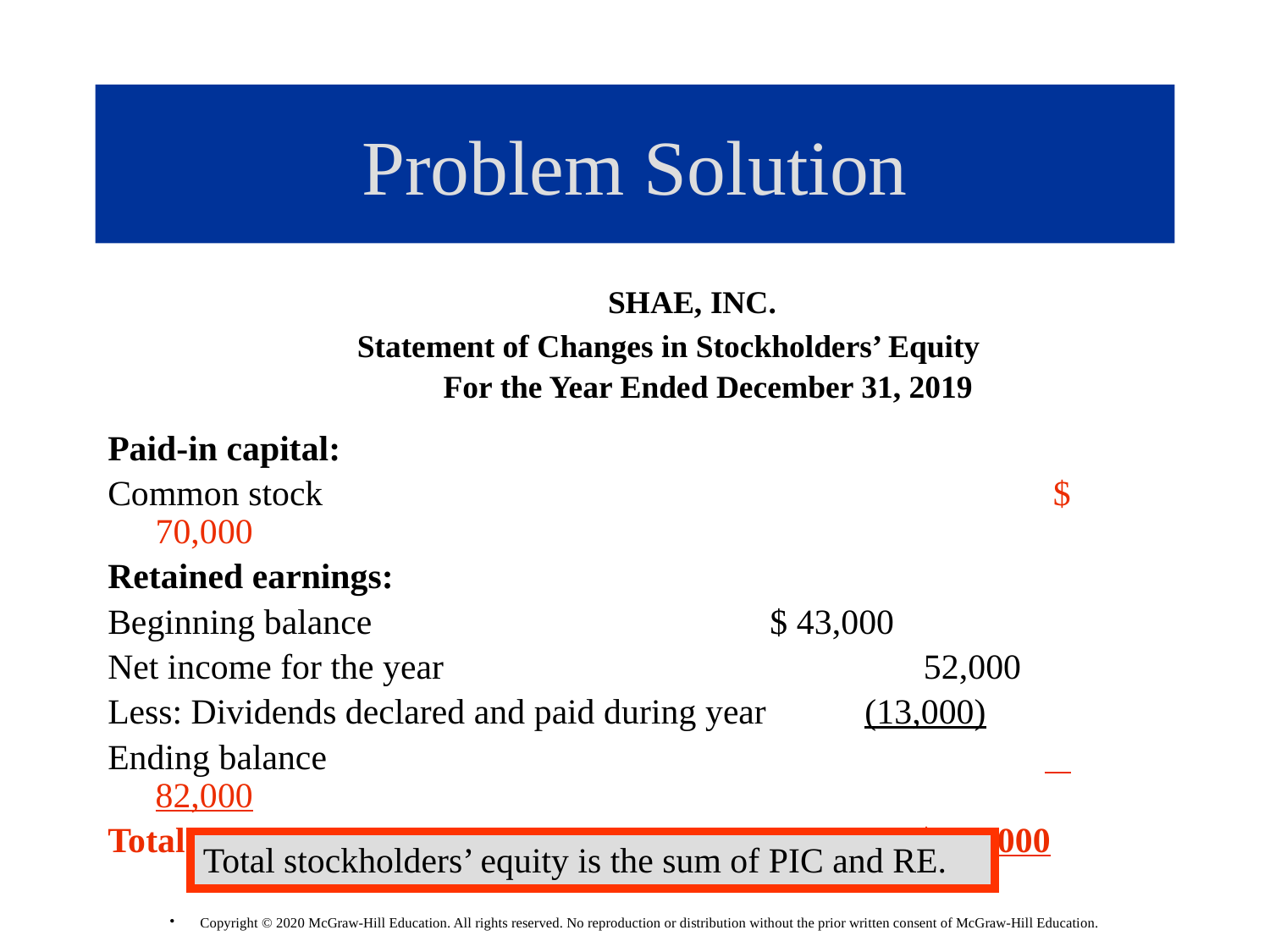

# Problem Solution
			                 SHAE, INC.
                               Statement of Changes in Stockholders’ Equity
		                    For the Year Ended December 31, 2019

Paid-in capital:
Common stock						 $ 70,000
Retained earnings:
Beginning balance 			            $ 43,000
Net income for the year			               52,000
Less: Dividends declared and paid during year              (13,000)
Ending balance 						    82,000
Total stockholders’ equity				$152,000

Total stockholders’ equity is the sum of PIC and RE.